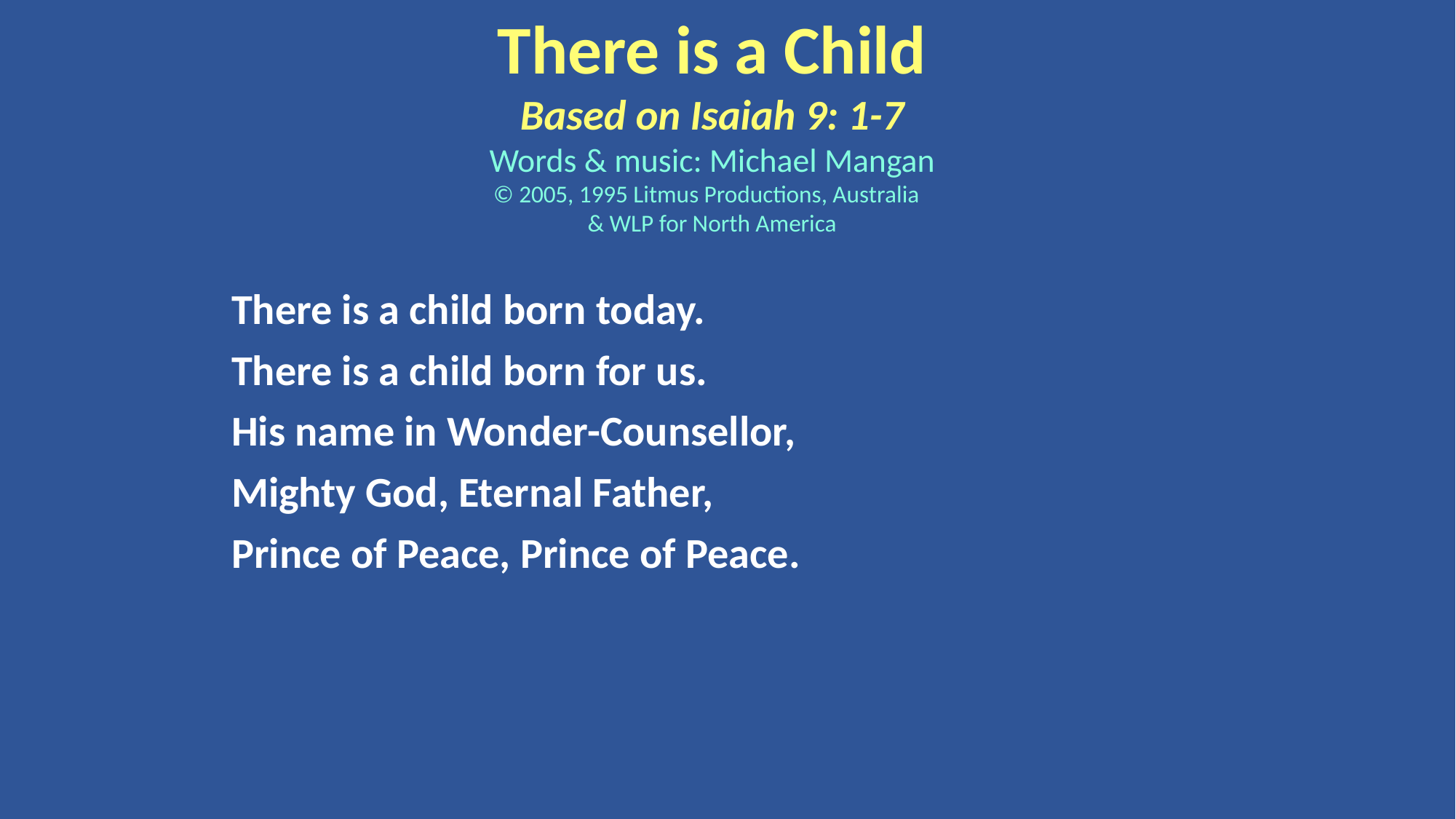

There is a Child
Based on Isaiah 9: 1-7
Words & music: Michael Mangan
© 2005, 1995 Litmus Productions, Australia
& WLP for North America
There is a child born today.
There is a child born for us.
His name in Wonder-Counsellor,
Mighty God, Eternal Father,
Prince of Peace, Prince of Peace.